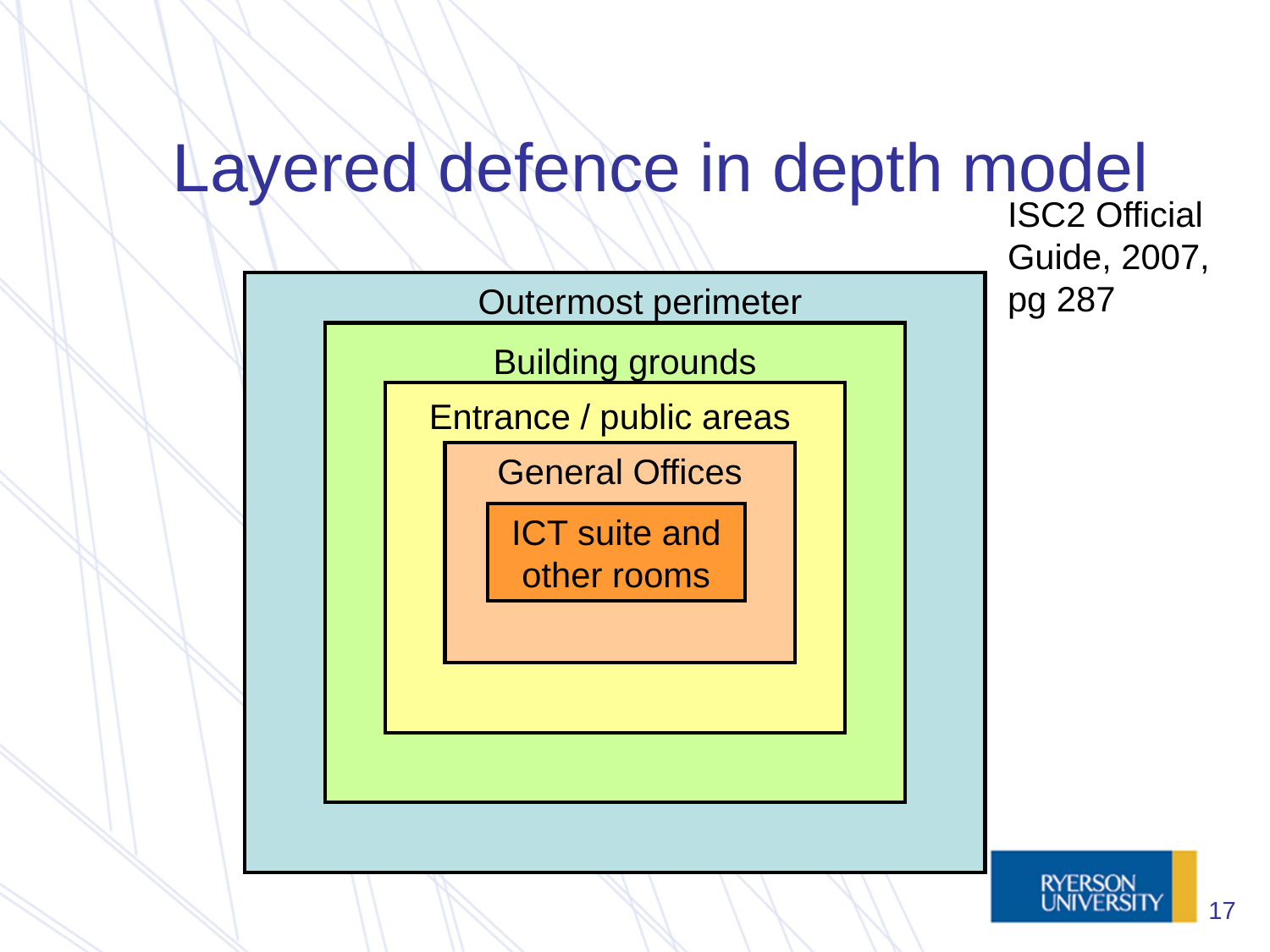

# Layered defence in depth model
ISC2 Official Guide, 2007, pg 287

Outermost perimeter

Building grounds

Entrance / public areas
General Offices

ICT suite and other rooms

17